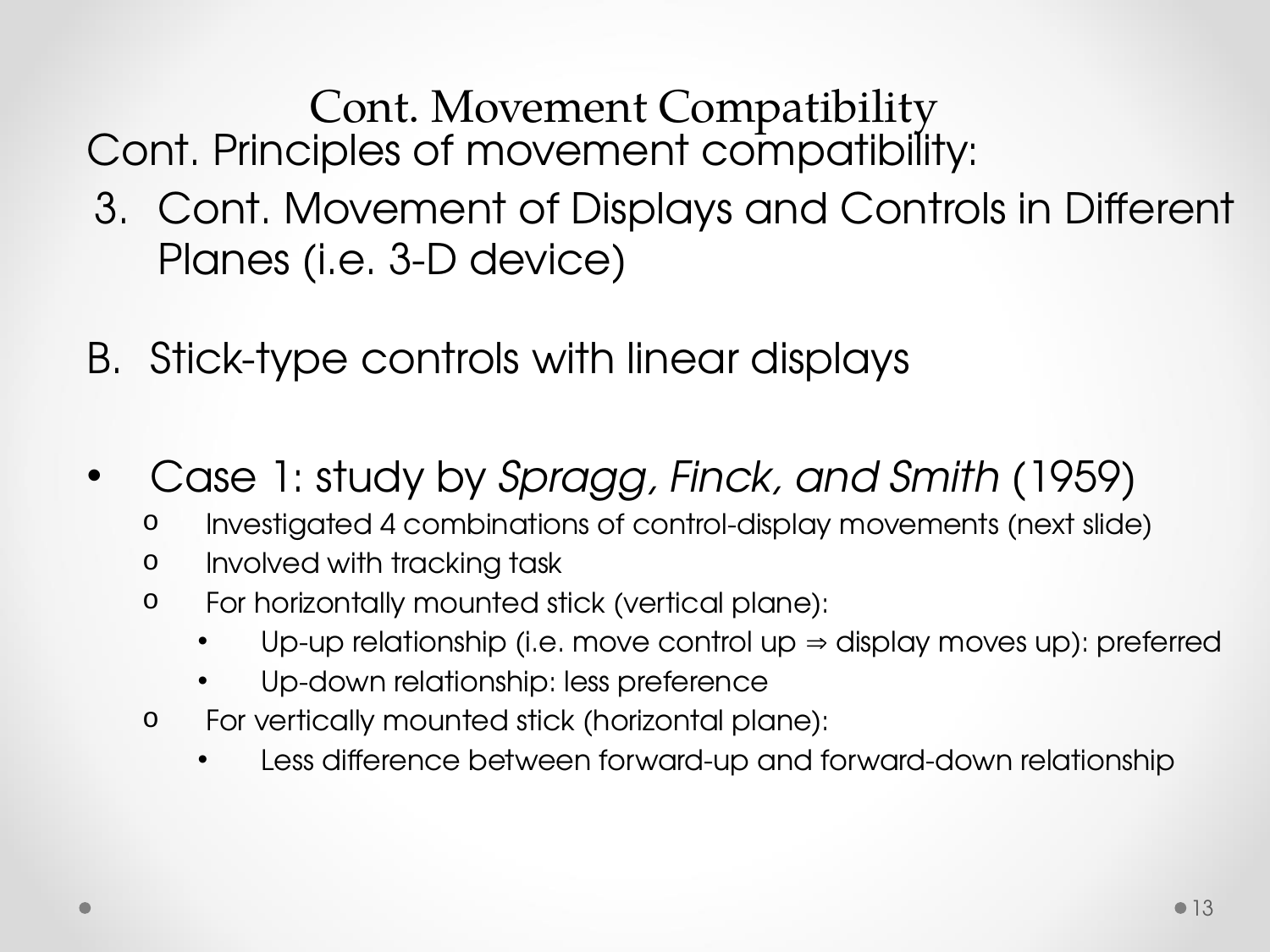

# Cont. Movement Compatibility

Cont. Principles of movement compatibility:
Cont. Movement of Displays and Controls in Different Planes (i.e. 3-D device)

Stick-type controls with linear displays

Case 1: study by Spragg, Finck, and Smith (1959)
Investigated 4 combinations of control-display movements (next slide)
Involved with tracking task
For horizontally mounted stick (vertical plane):
Up-up relationship (i.e. move control up ⇒ display moves up): preferred
Up-down relationship: less preference
For vertically mounted stick (horizontal plane):
Less difference between forward-up and forward-down relationship

13